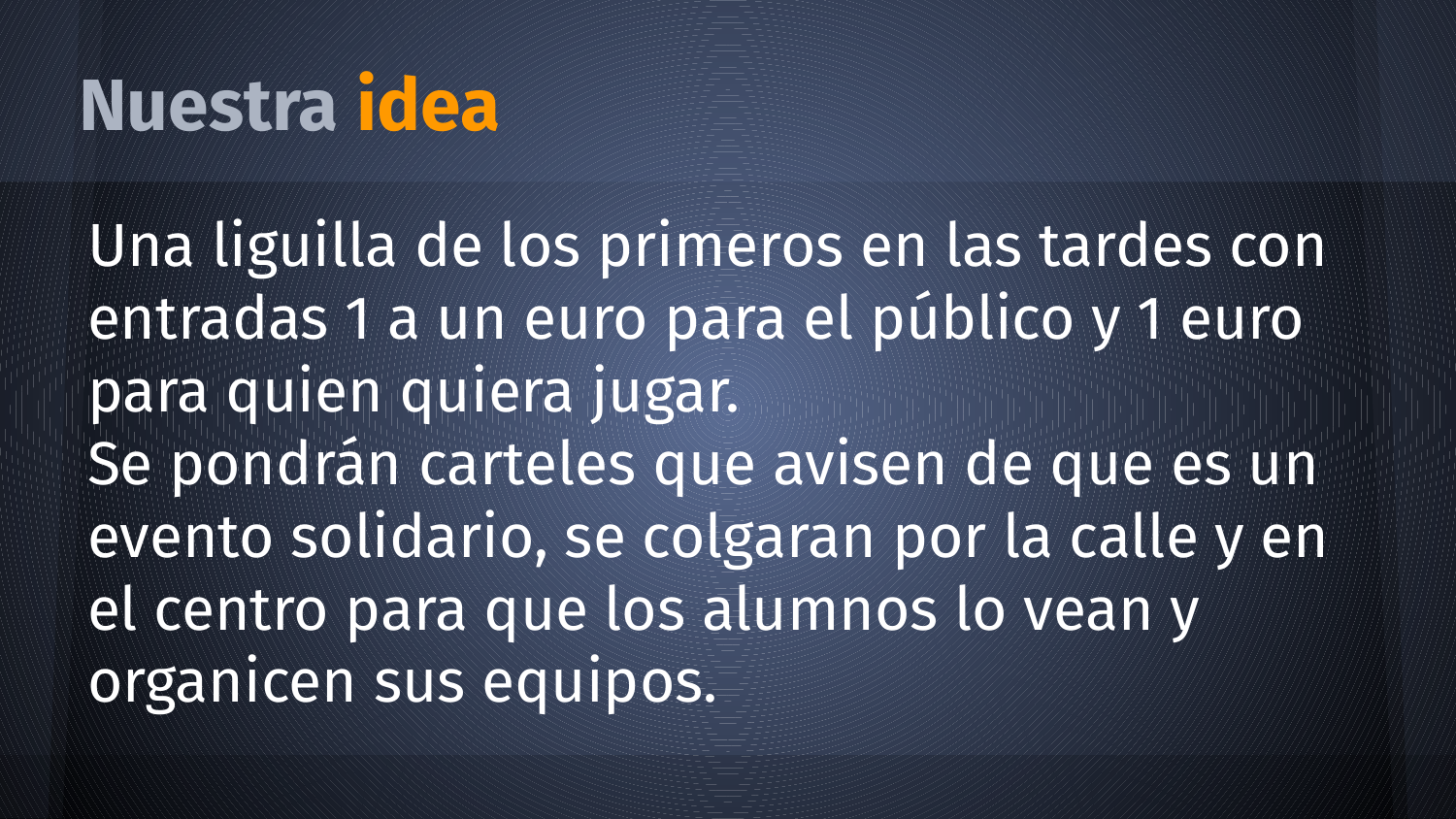

# Nuestra idea
Una liguilla de los primeros en las tardes con entradas 1 a un euro para el público y 1 euro para quien quiera jugar.
Se pondrán carteles que avisen de que es un evento solidario, se colgaran por la calle y en el centro para que los alumnos lo vean y organicen sus equipos.